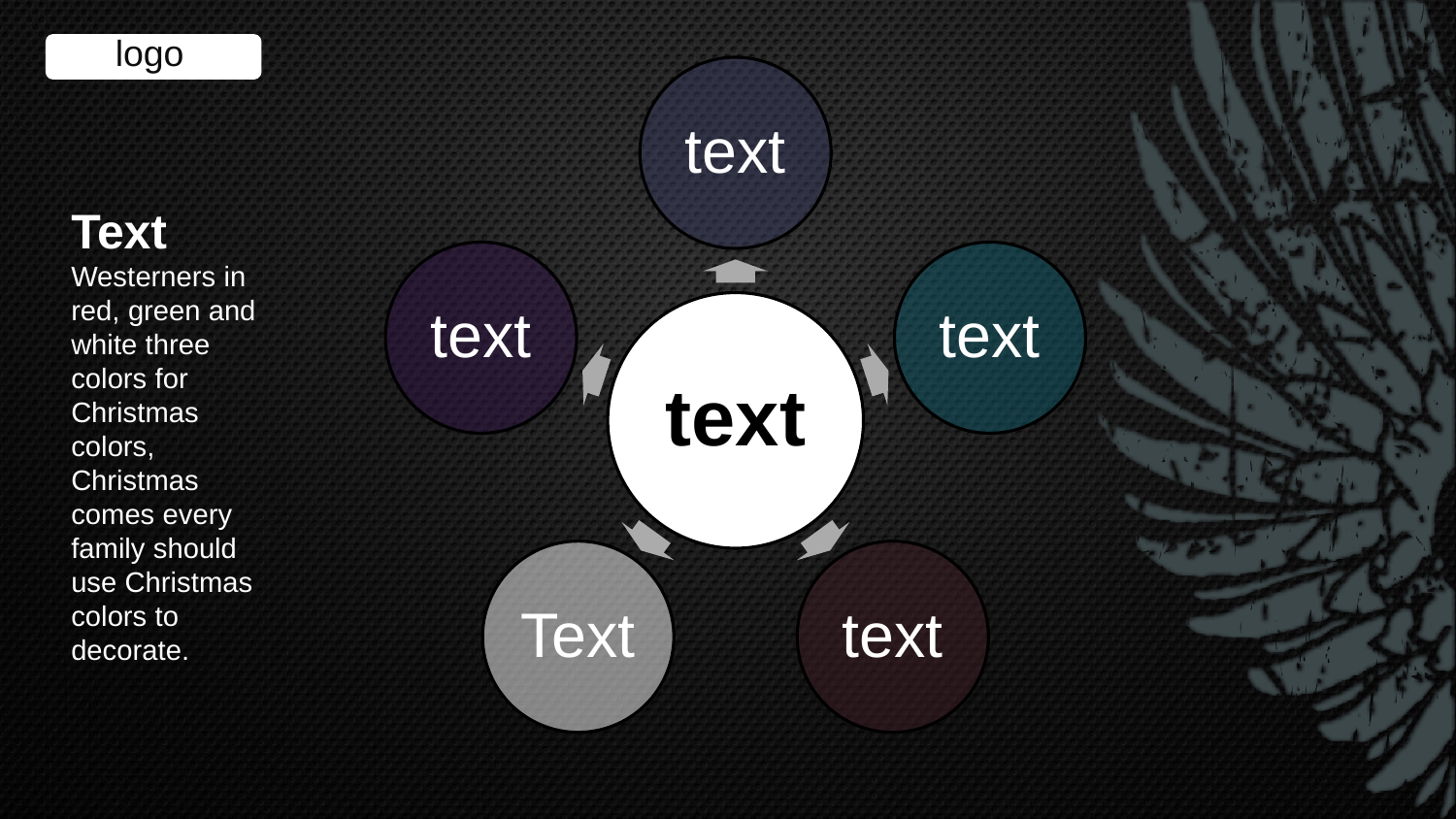

text

text

text

text

Text

text
Text
Westerners in red, green and white three colors for Christmas colors, Christmas comes every family should use Christmas colors to decorate.